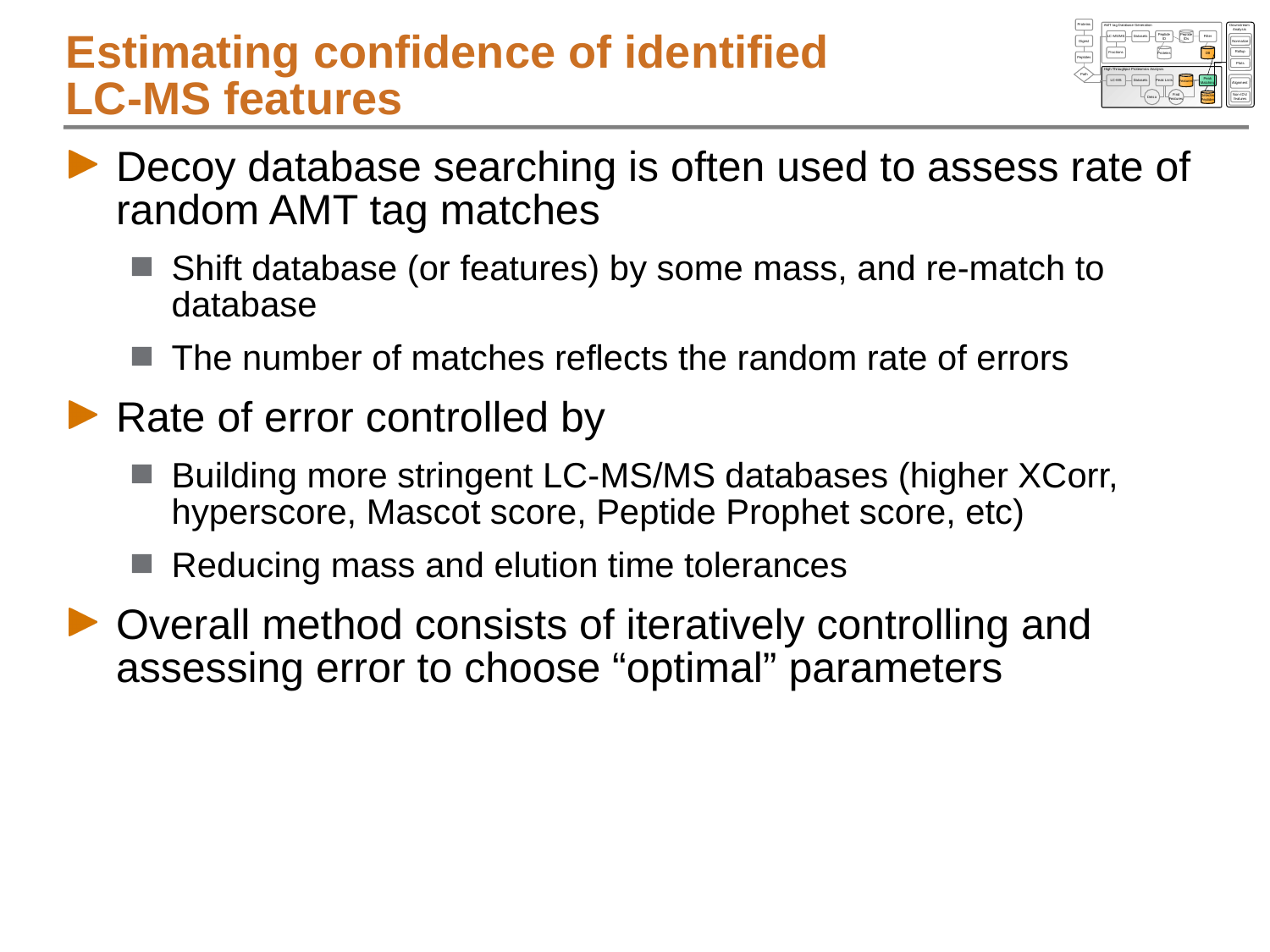

Proteins

Downstream Analysis
AMT tag Database Generation
Peptide
IDs
LC-MS/MS
Datasets
Peptide
ID
Filter

Digest
Normalize

Proteins

DB
Fractions
Rollup
Peptides
Plots

Path
High Throughput Proteomics Analysis
Features

LC-MS
Datasets
Peak Lists
Peak
Matching
Alignment
Non-ID'd
features

Deiso
Find
Features
Detected
Peptides
# Estimating confidence of identified LC-MS features
Decoy database searching is often used to assess rate of random AMT tag matches
Shift database (or features) by some mass, and re-match to database
The number of matches reflects the random rate of errors
Rate of error controlled by
Building more stringent LC-MS/MS databases (higher XCorr, hyperscore, Mascot score, Peptide Prophet score, etc)
Reducing mass and elution time tolerances
Overall method consists of iteratively controlling and assessing error to choose “optimal” parameters